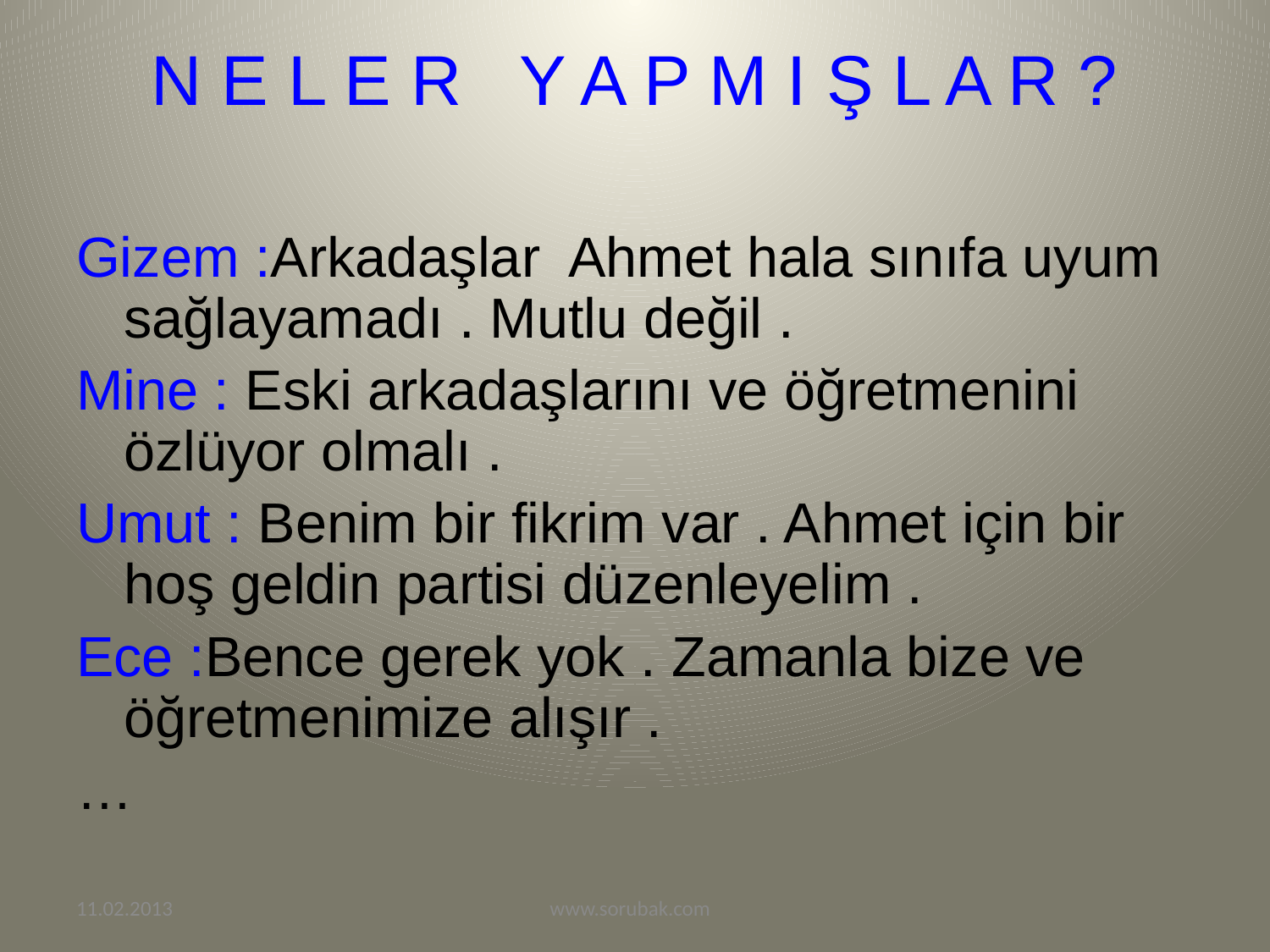

# N E L E R   Y A P M I Ş L A R ?
Gizem :Arkadaşlar  Ahmet hala sınıfa uyum sağlayamadı . Mutlu değil .
Mine : Eski arkadaşlarını ve öğretmenini özlüyor olmalı .
Umut : Benim bir fikrim var . Ahmet için bir hoş geldin partisi düzenleyelim .
Ece :Bence gerek yok . Zamanla bize ve öğretmenimize alışır .
…
11.02.2013
www.sorubak.com